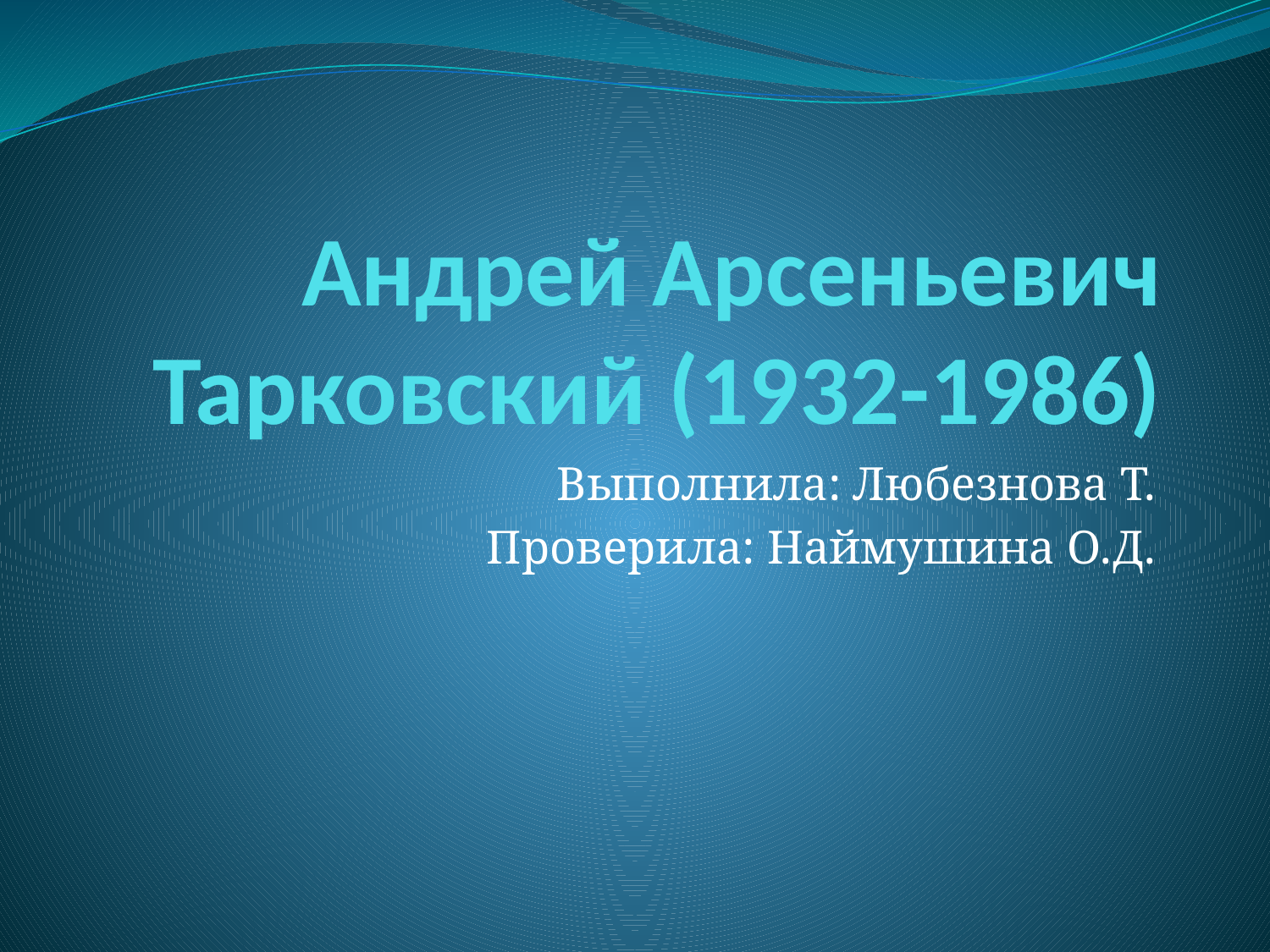

# Андрей Арсеньевич Тарковский (1932-1986)
Выполнила: Любезнова Т.
Проверила: Наймушина О.Д.